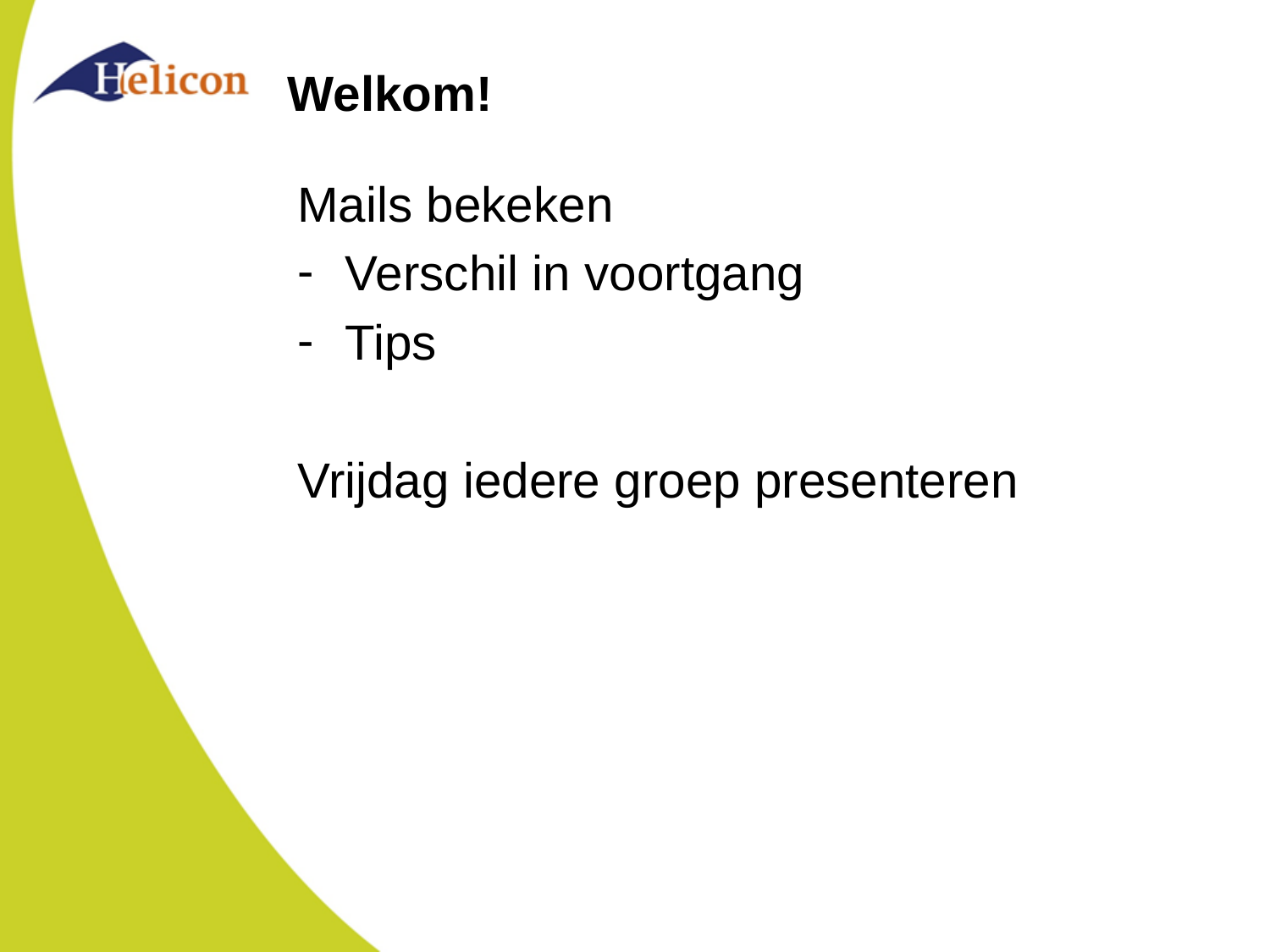

# Welkom!
Mails bekeken
Verschil in voortgang
Tips

Vrijdag iedere groep presenteren